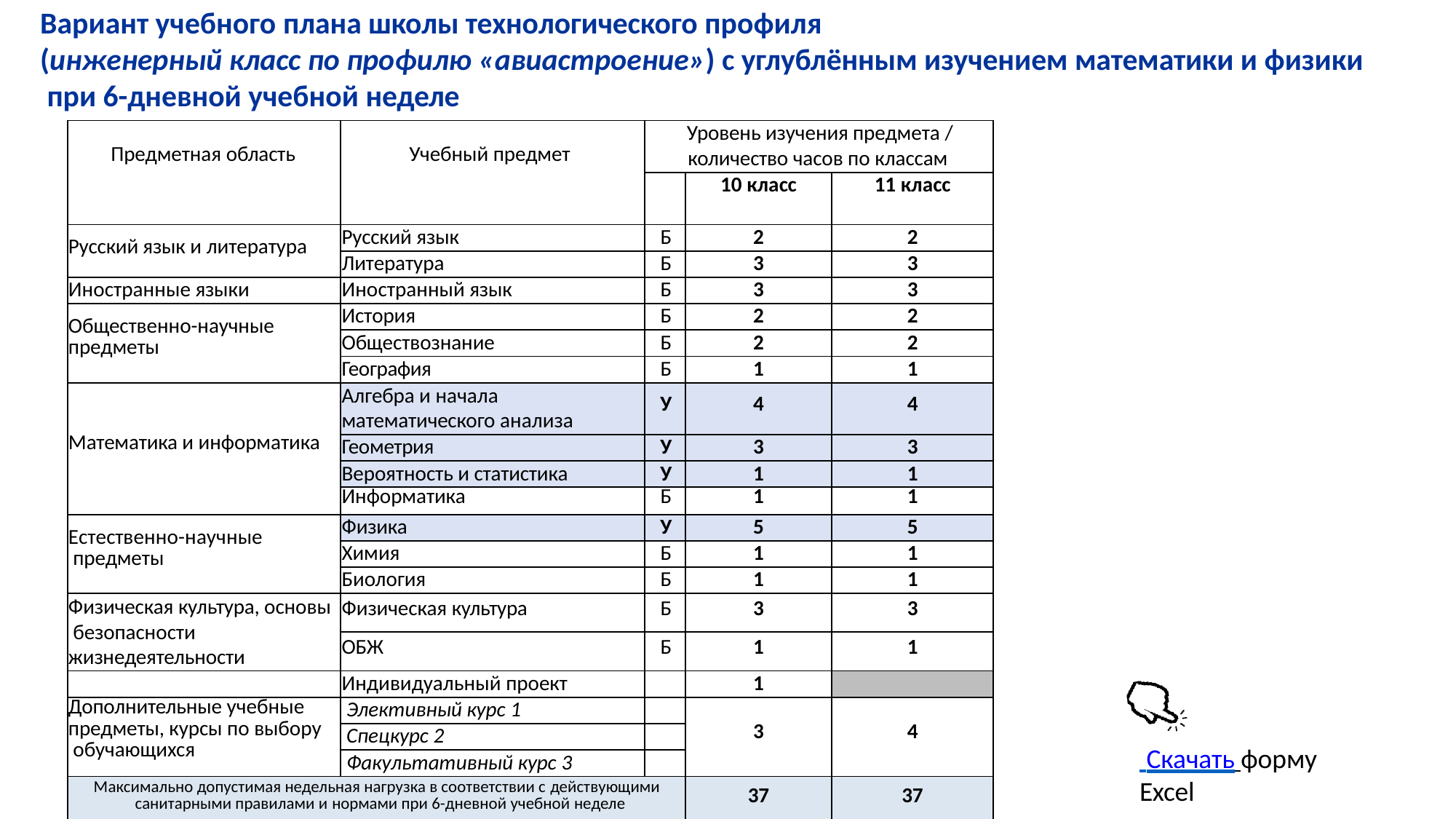

# Вариант учебного плана школы технологического профиля
(инженерный класс по профилю «авиастроение») с углублённым изучением математики и физики  при 6-дневной учебной неделе
| Предметная область | Учебный предмет | Уровень изучения предмета / количество часов по классам |  |  |
| --- | --- | --- | --- | --- |
|  |  |  | 10 класс | 11 класс |
| Русский язык и литература | Русский язык | Б | 2 | 2 |
|  | Литература | Б | 3 | 3 |
| Иностранные языки | Иностранный язык | Б | 3 | 3 |
| Общественно-научные предметы | История | Б | 2 | 2 |
|  | Обществознание | Б | 2 | 2 |
|  | География | Б | 1 | 1 |
| Математика и информатика | Алгебра и начала математического анализа | У | 4 | 4 |
|  | Геометрия | У | 3 | 3 |
|  | Вероятность и статистика | У | 1 | 1 |
|  | Информатика | Б | 1 | 1 |
| Естественно-научные предметы | Физика | У | 5 | 5 |
|  | Химия | Б | 1 | 1 |
|  | Биология | Б | 1 | 1 |
| Физическая культура, основы безопасности жизнедеятельности | Физическая культура | Б | 3 | 3 |
|  | ОБЖ | Б | 1 | 1 |
|  | Индивидуальный проект |  | 1 |  |
| Дополнительные учебные предметы, курсы по выбору обучающихся | Элективный курс 1 |  | 3 | 4 |
|  | Спецкурс 2 |  |  |  |
|  | Факультативный курс 3 |  |  |  |
| Максимально допустимая недельная нагрузка в соответствии с действующими санитарными правилами и нормами при 6-дневной учебной неделе |  |  | 37 | 37 |

 Скачать форму Excel